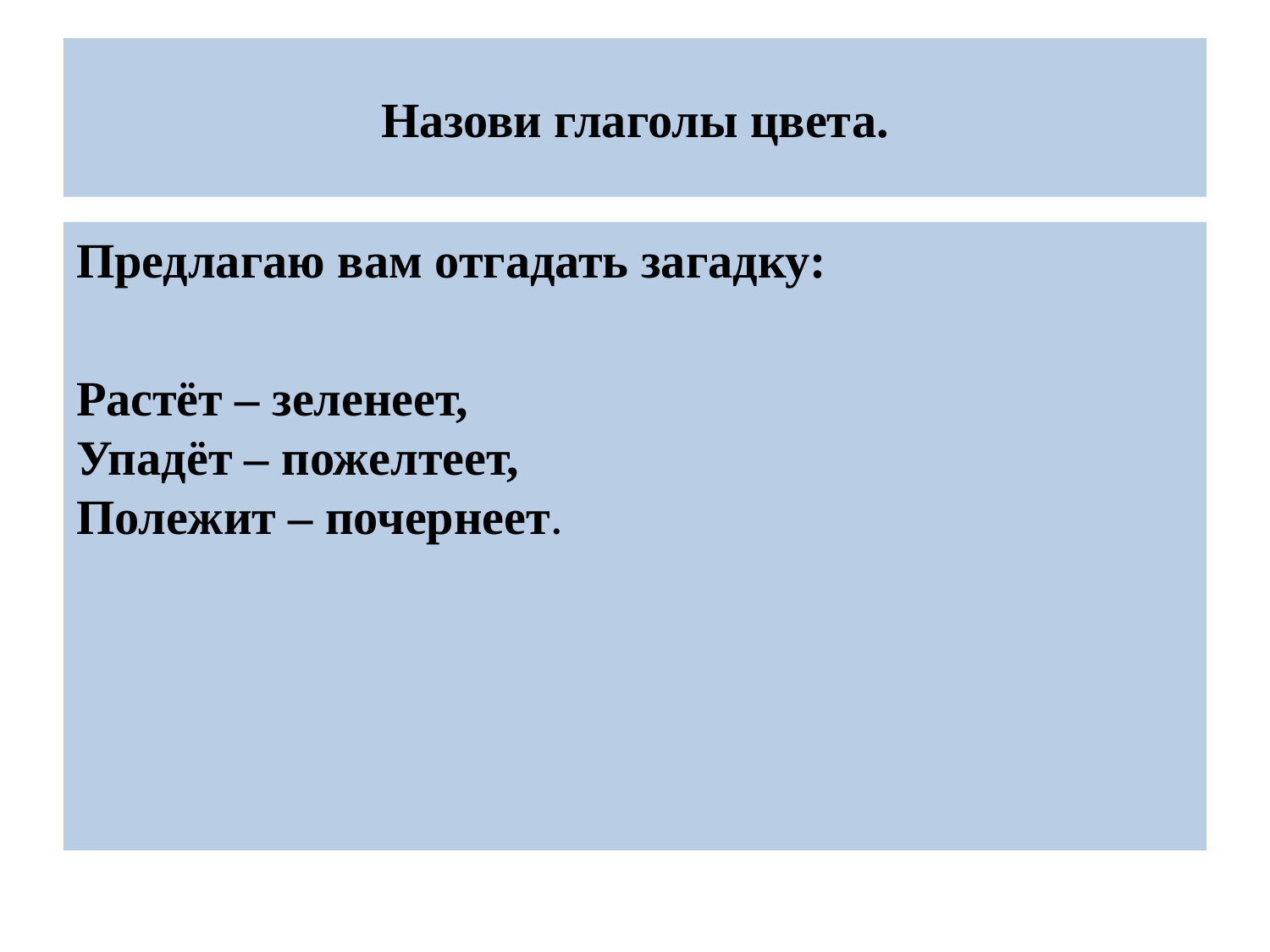

# Назови глаголы цвета.
Предлагаю вам отгадать загадку:

Растёт – зеленеет,
Упадёт – пожелтеет, 
Полежит – почернеет.